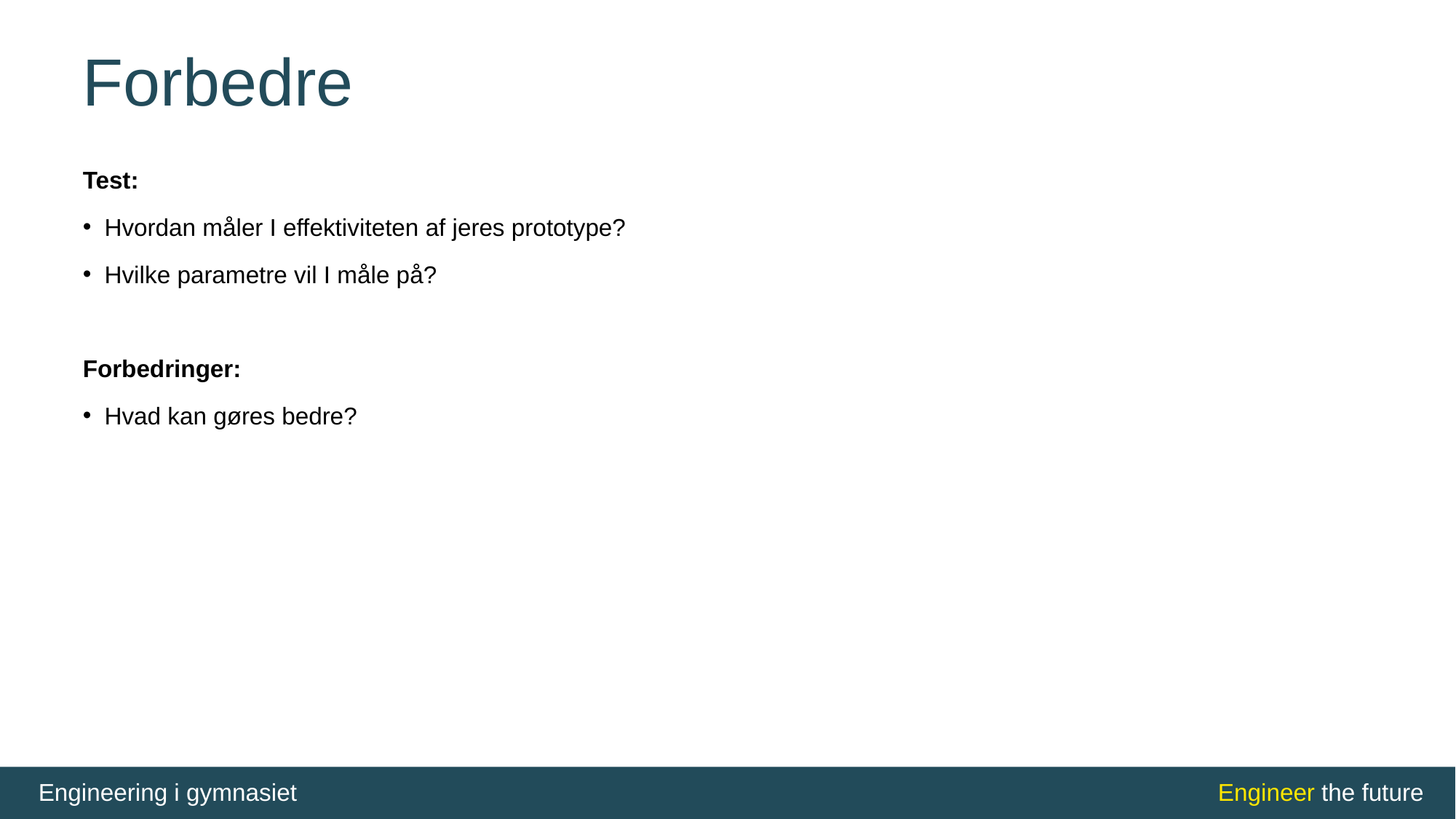

# Forbedre
Test:
Hvordan måler I effektiviteten af jeres prototype?
Hvilke parametre vil I måle på?

Forbedringer:
Hvad kan gøres bedre?